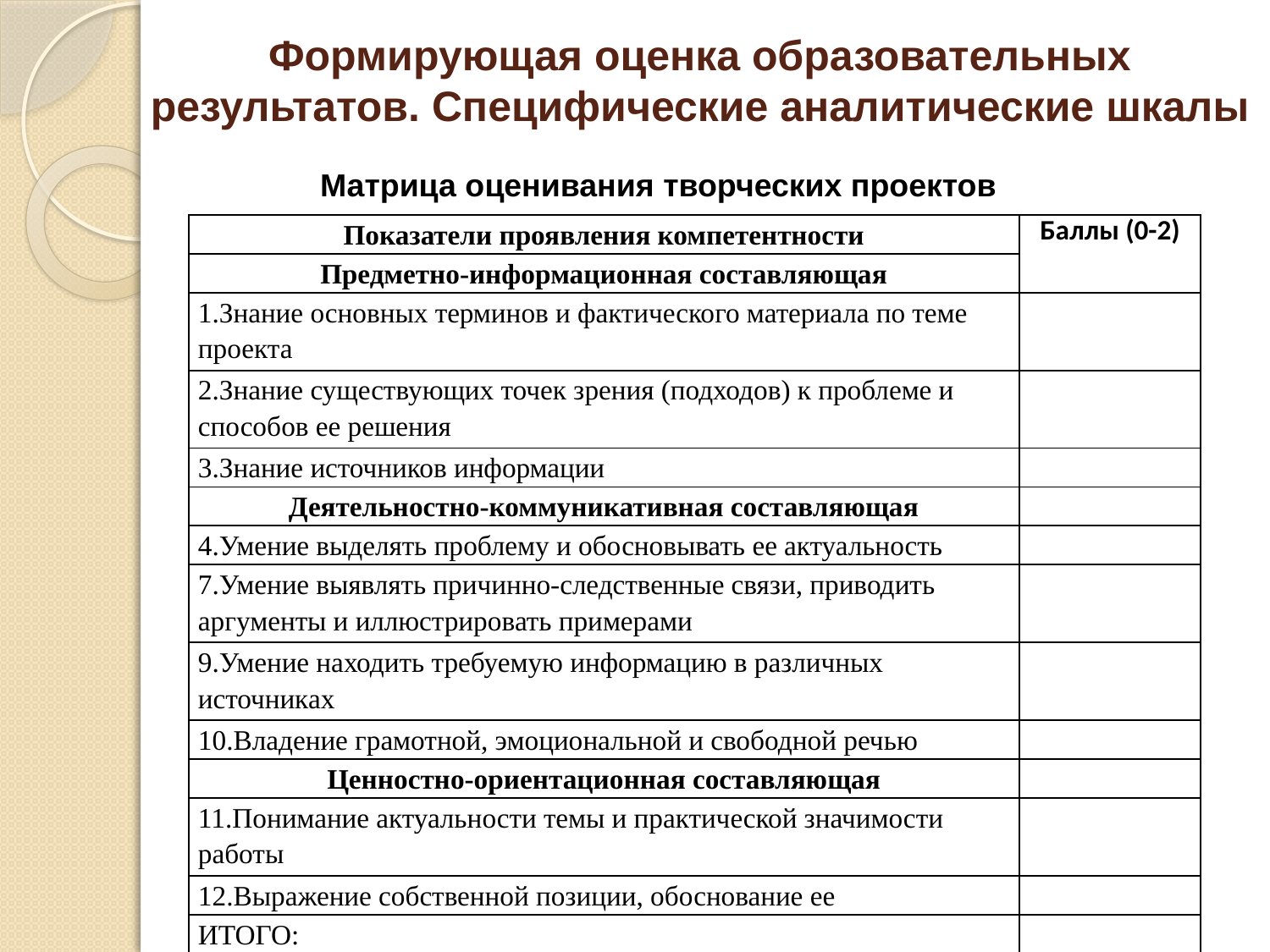

# Формирующая оценка образовательных результатов. Специфические аналитические шкалы
Матрица оценивания творческих проектов
| Показатели проявления компетентности | Баллы (0-2) |
| --- | --- |
| Предметно-информационная составляющая |  |
| 1.Знание основных терминов и фактического материала по теме проекта |  |
| 2.Знание существующих точек зрения (подходов) к проблеме и способов ее решения |  |
| 3.Знание источников информации |  |
| Деятельностно-коммуникативная составляющая |  |
| 4.Умение выделять проблему и обосновывать ее актуальность |  |
| 7.Умение выявлять причинно-следственные связи, приводить аргументы и иллюстрировать примерами |  |
| 9.Умение находить требуемую информацию в различных источниках |  |
| 10.Владение грамотной, эмоциональной и свободной речью |  |
| Ценностно-ориентационная составляющая |  |
| 11.Понимание актуальности темы и практической значимости работы |  |
| 12.Выражение собственной позиции, обоснование ее |  |
| ИТОГО: |  |